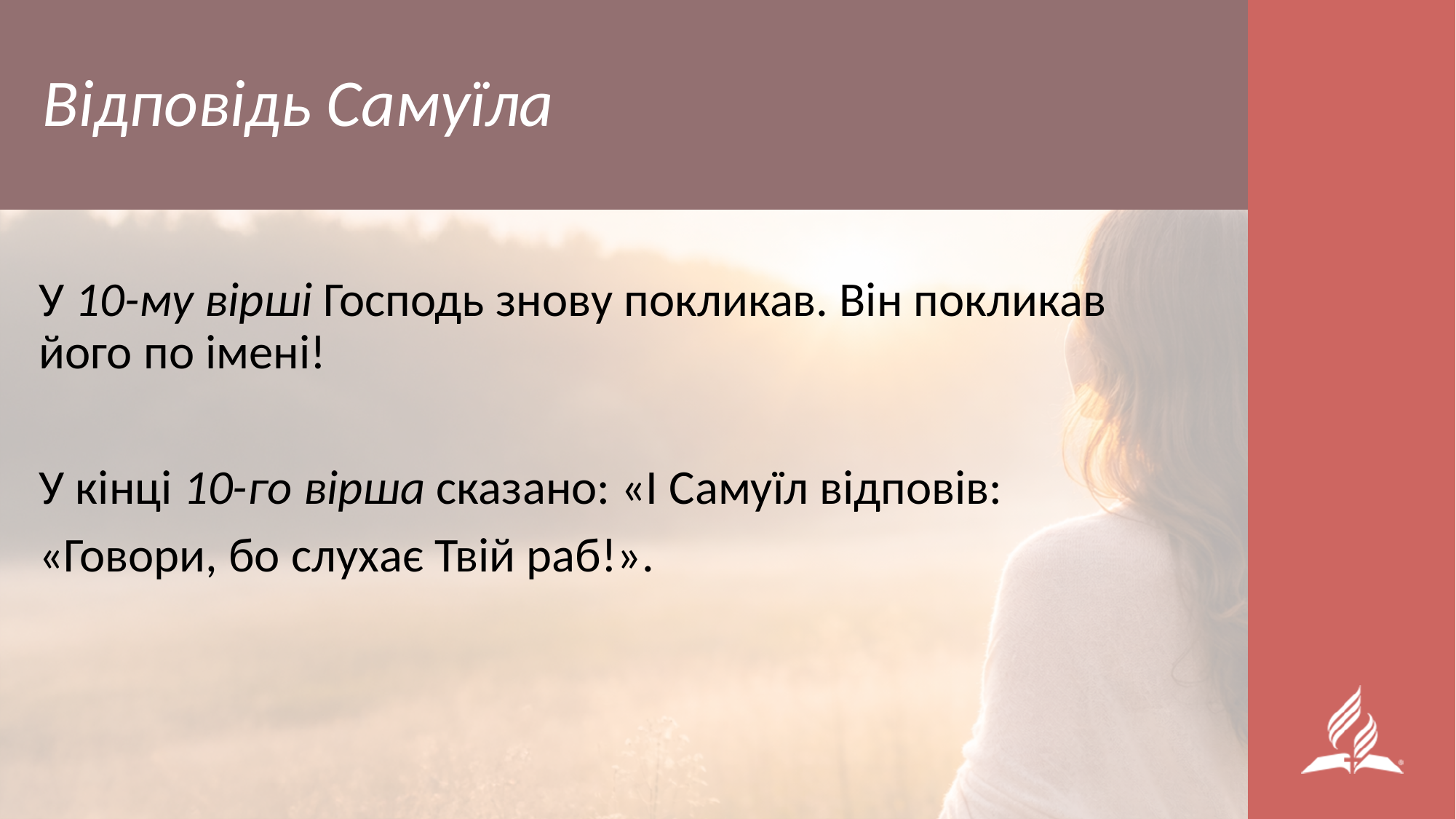

# Відповідь Самуїла
У 10-му вірші Господь знову покликав. Він покликав його по імені!

У кінці 10-го вірша сказано: «І Самуїл відповів:
«Говори, бо слухає Твій раб!».